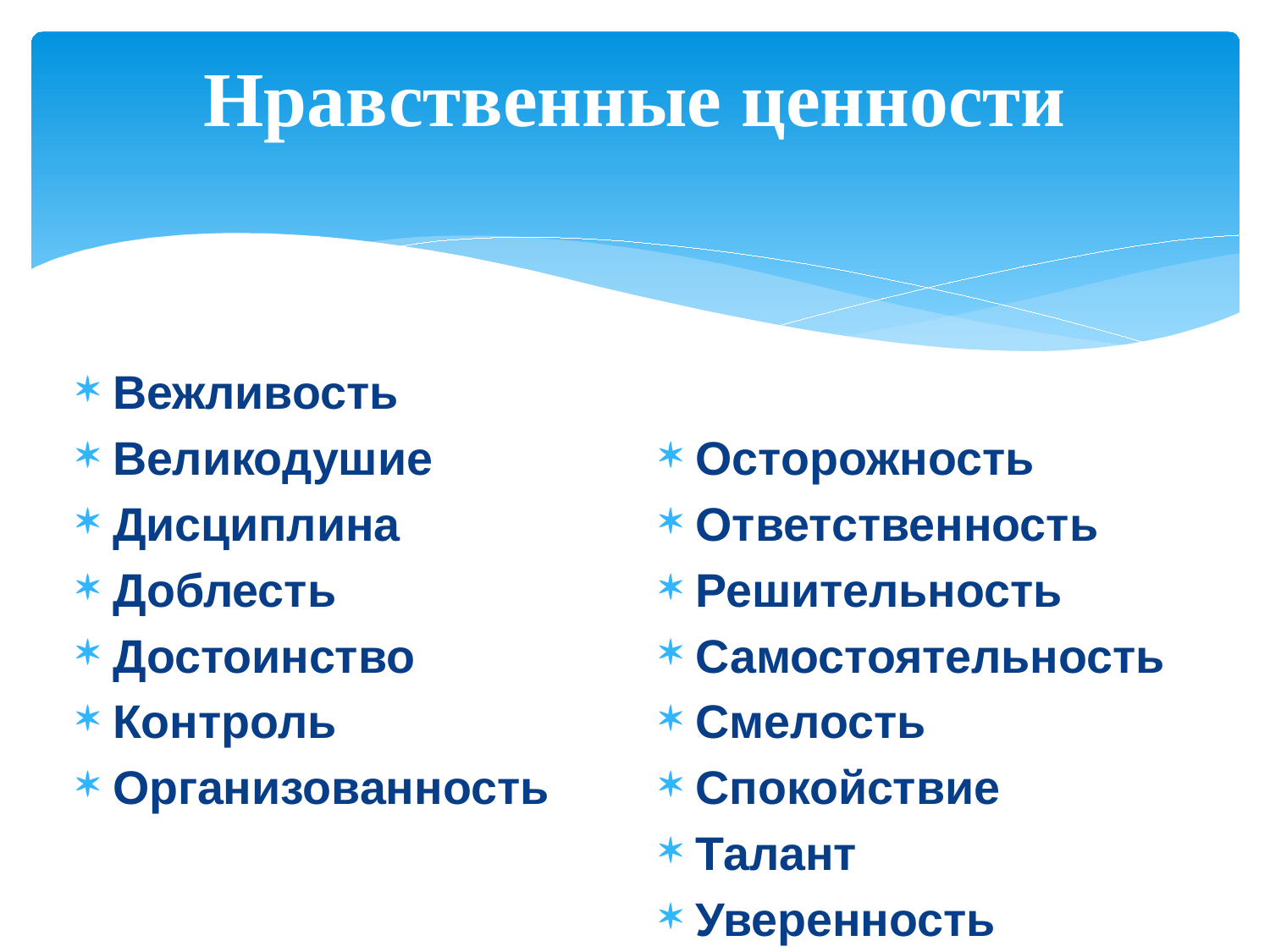

# Нравственные ценности
Вежливость
Великодушие
Дисциплина
Доблесть
Достоинство
Контроль
Организованность

Осторожность
Ответственность
Решительность
Самостоятельность
Смелость
Спокойствие
Талант
Уверенность